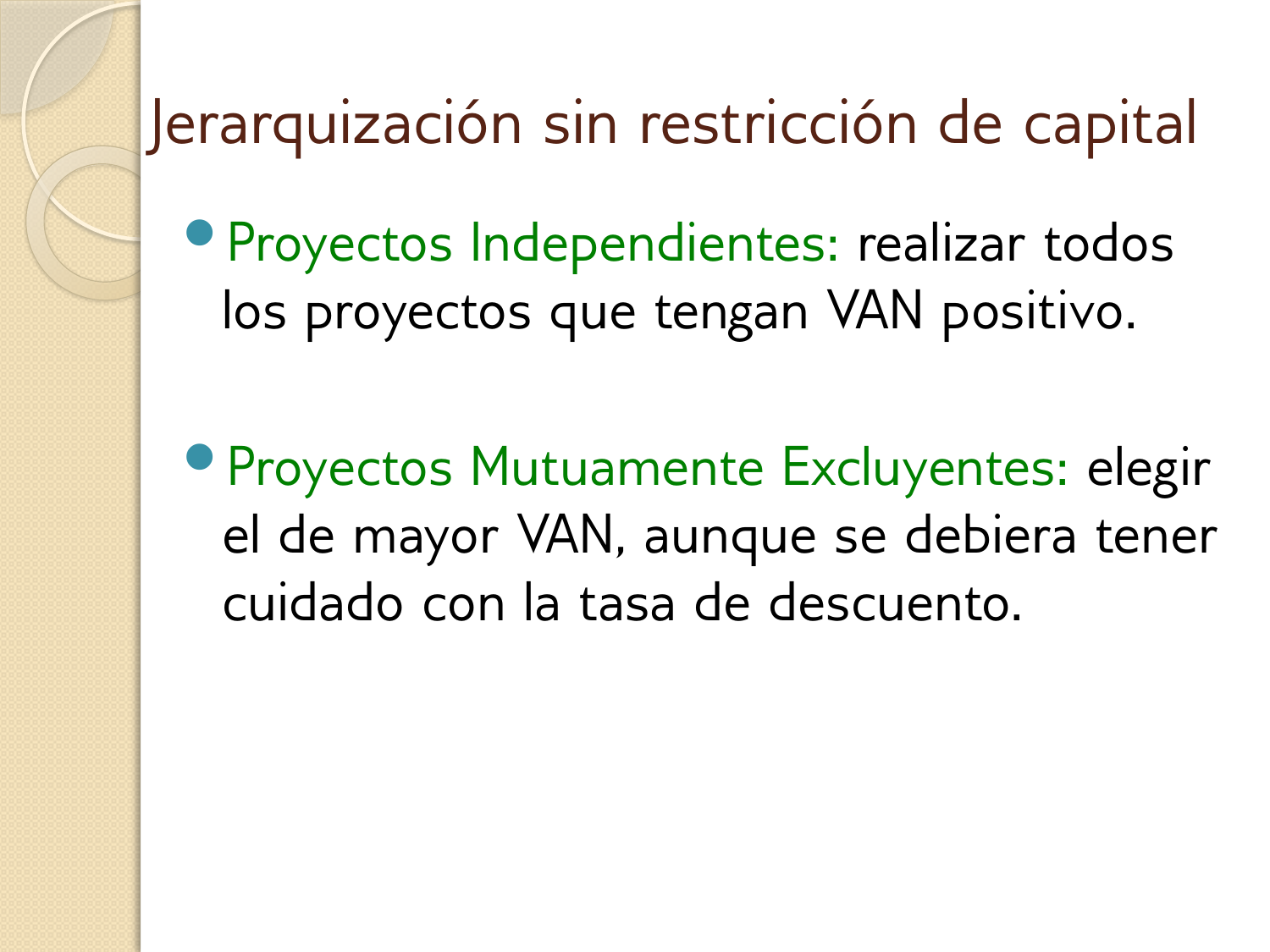

# Jerarquización sin restricción de capital
Proyectos Independientes: realizar todos los proyectos que tengan VAN positivo.

Proyectos Mutuamente Excluyentes: elegir el de mayor VAN, aunque se debiera tener cuidado con la tasa de descuento.